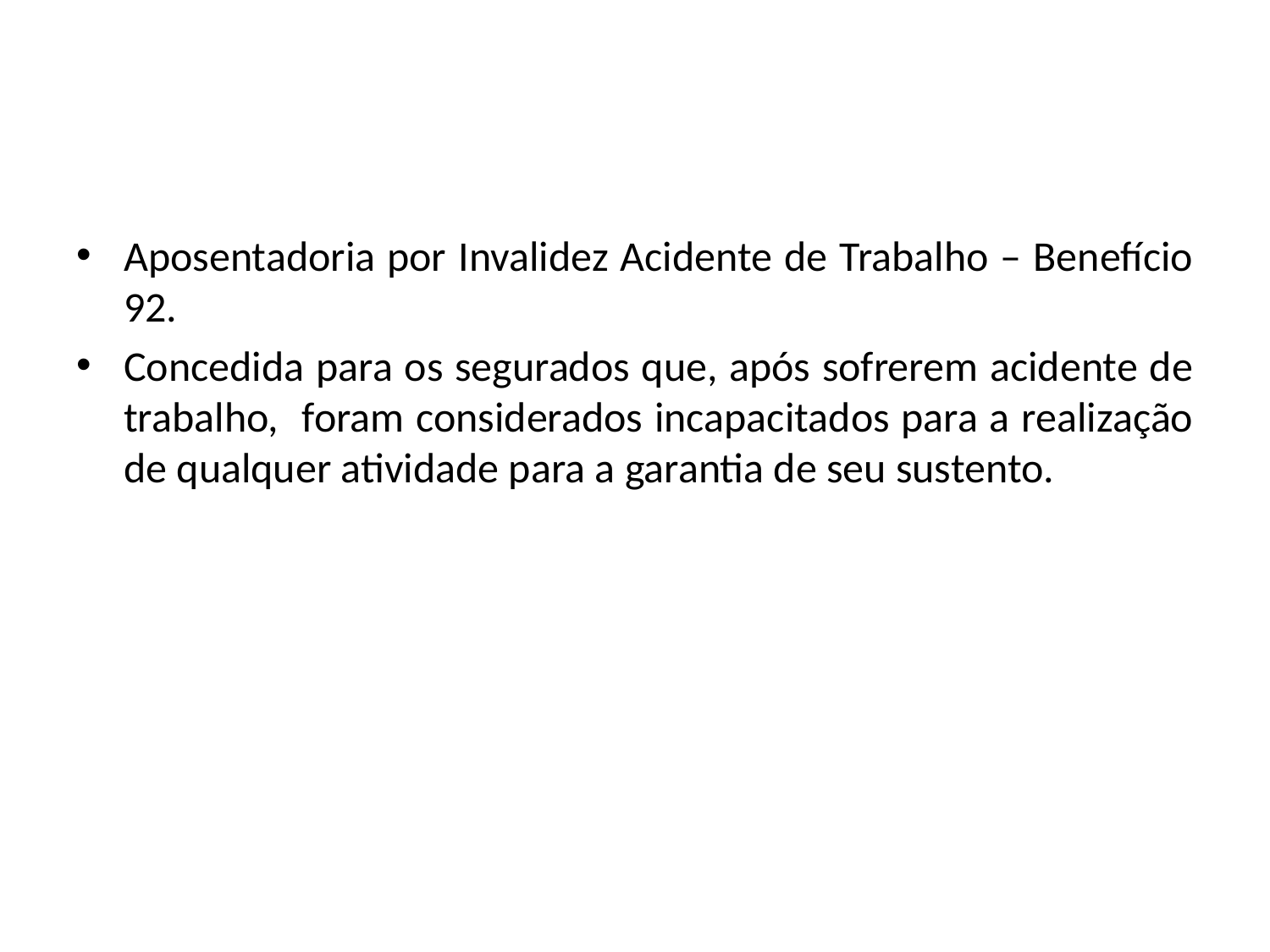

Aposentadoria por Invalidez Acidente de Trabalho – Benefício 92.
Concedida para os segurados que, após sofrerem acidente de trabalho,  foram considerados incapacitados para a realização de qualquer atividade para a garantia de seu sustento.